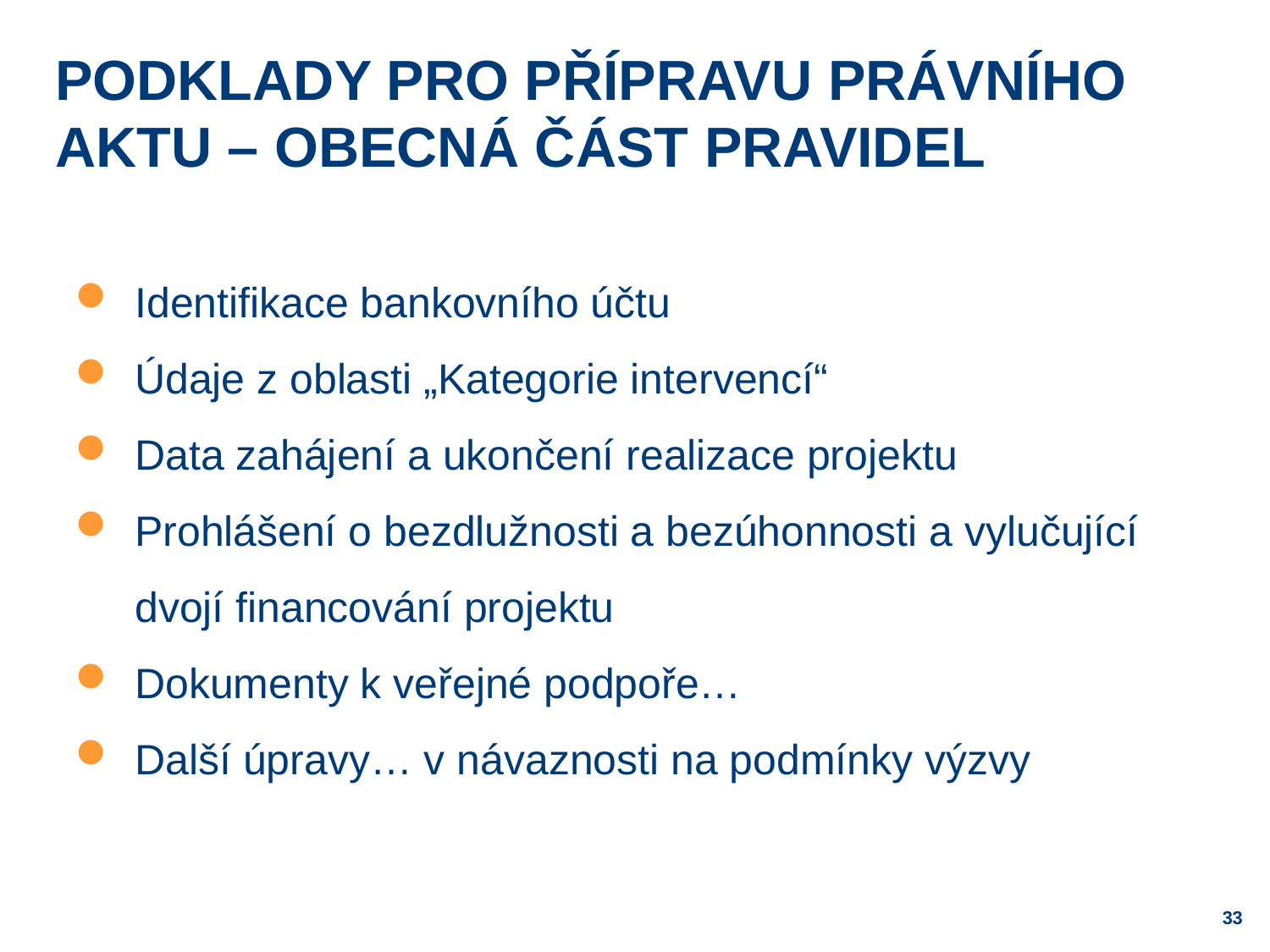

# Podklady pro přípravu právního aktu – obecná část pravidel
Identifikace bankovního účtu
Údaje z oblasti „Kategorie intervencí“
Data zahájení a ukončení realizace projektu
Prohlášení o bezdlužnosti a bezúhonnosti a vylučující dvojí financování projektu
Dokumenty k veřejné podpoře…
Další úpravy… v návaznosti na podmínky výzvy

33